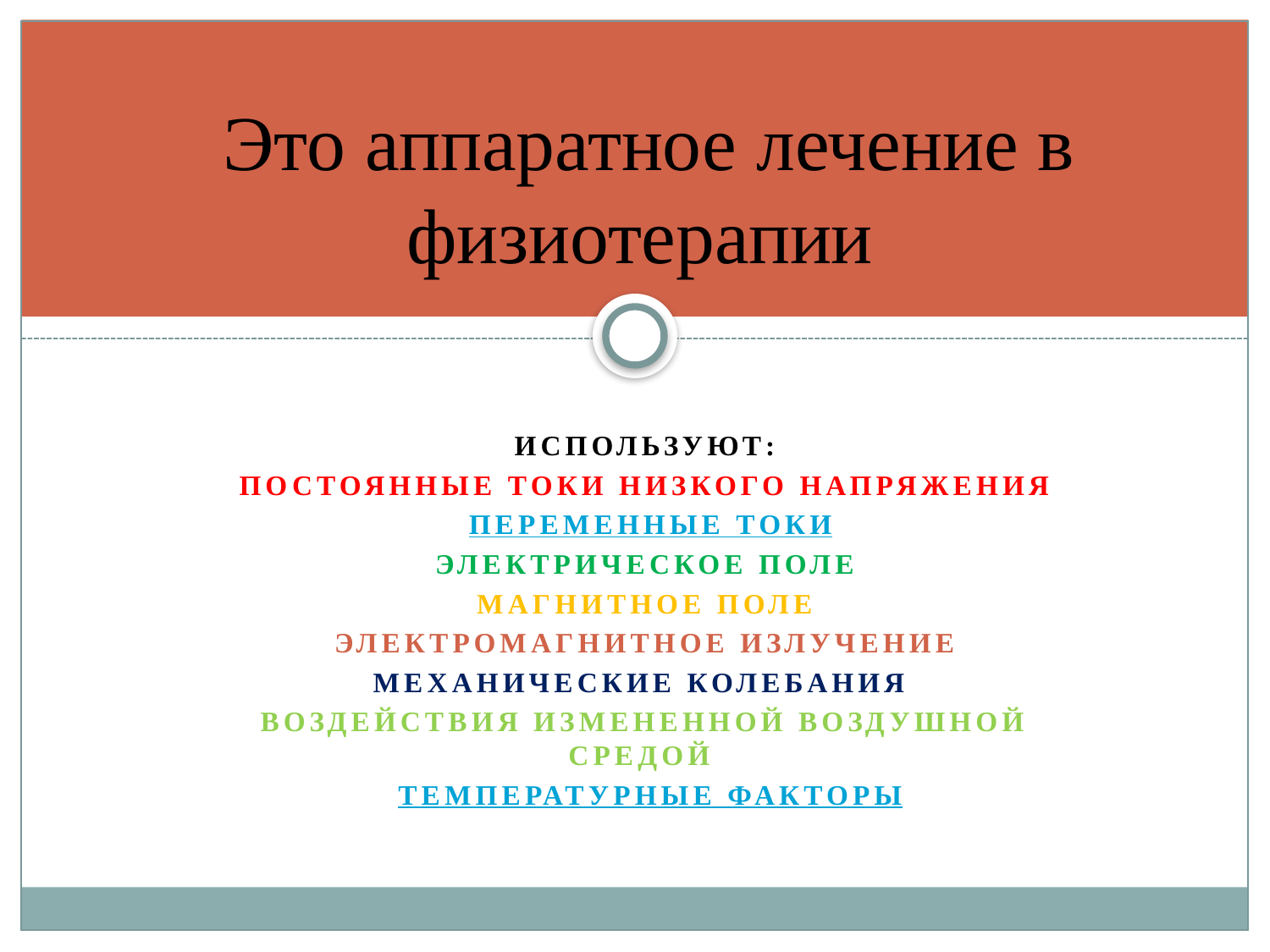

# Это аппаратное лечение в физиотерапии

Используют:
постоянные токи низкого напряжения
 переменные токи
электрическое поле
магнитное поле
электромагнитное излучение
механические колебания
воздействия измененной воздушной средой
 температурные факторы